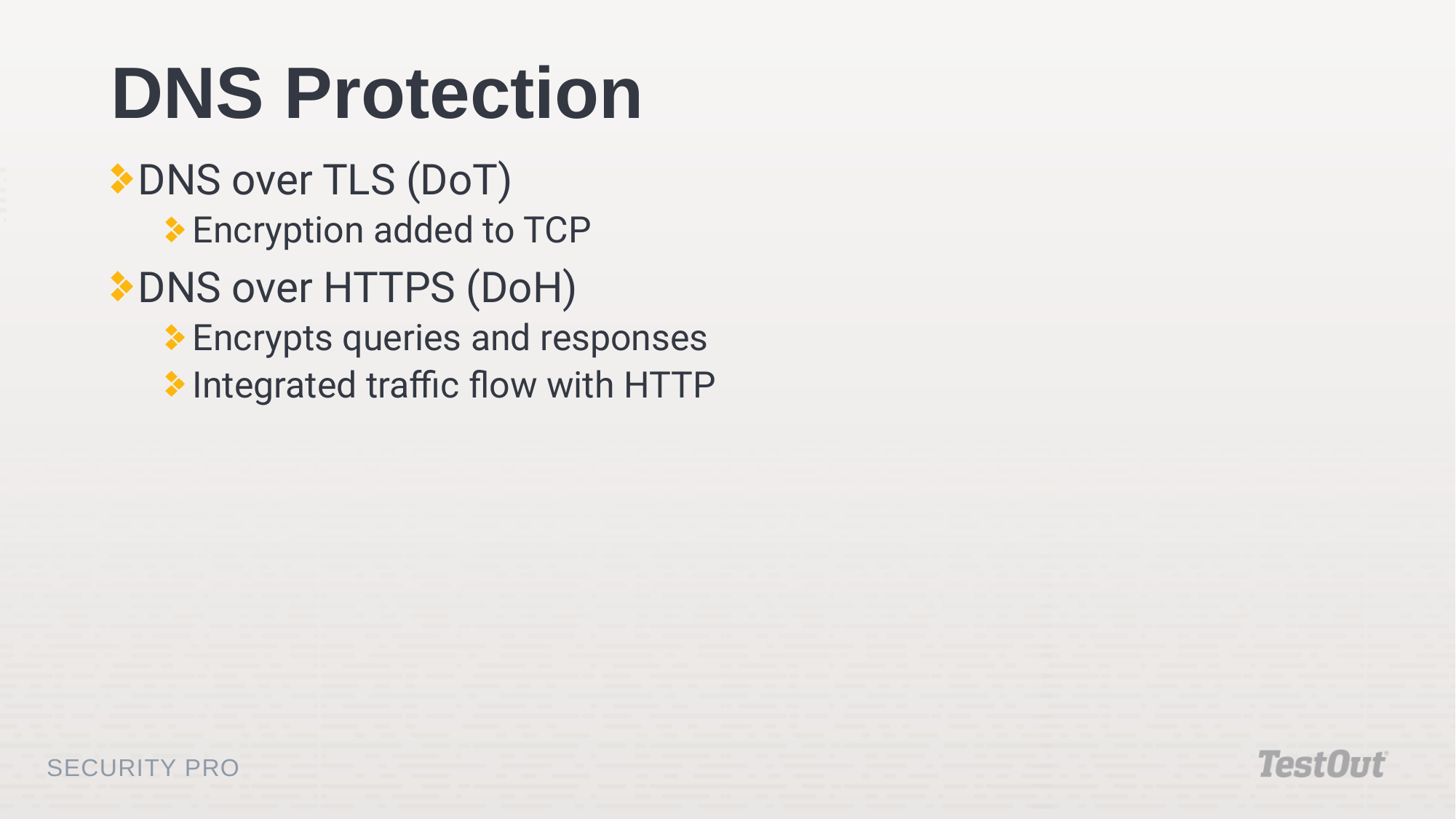

# DNS Protection
DNS over TLS (DoT)
Encryption added to TCP
DNS over HTTPS (DoH)
Encrypts queries and responses
Integrated traffic flow with HTTP
Security Pro